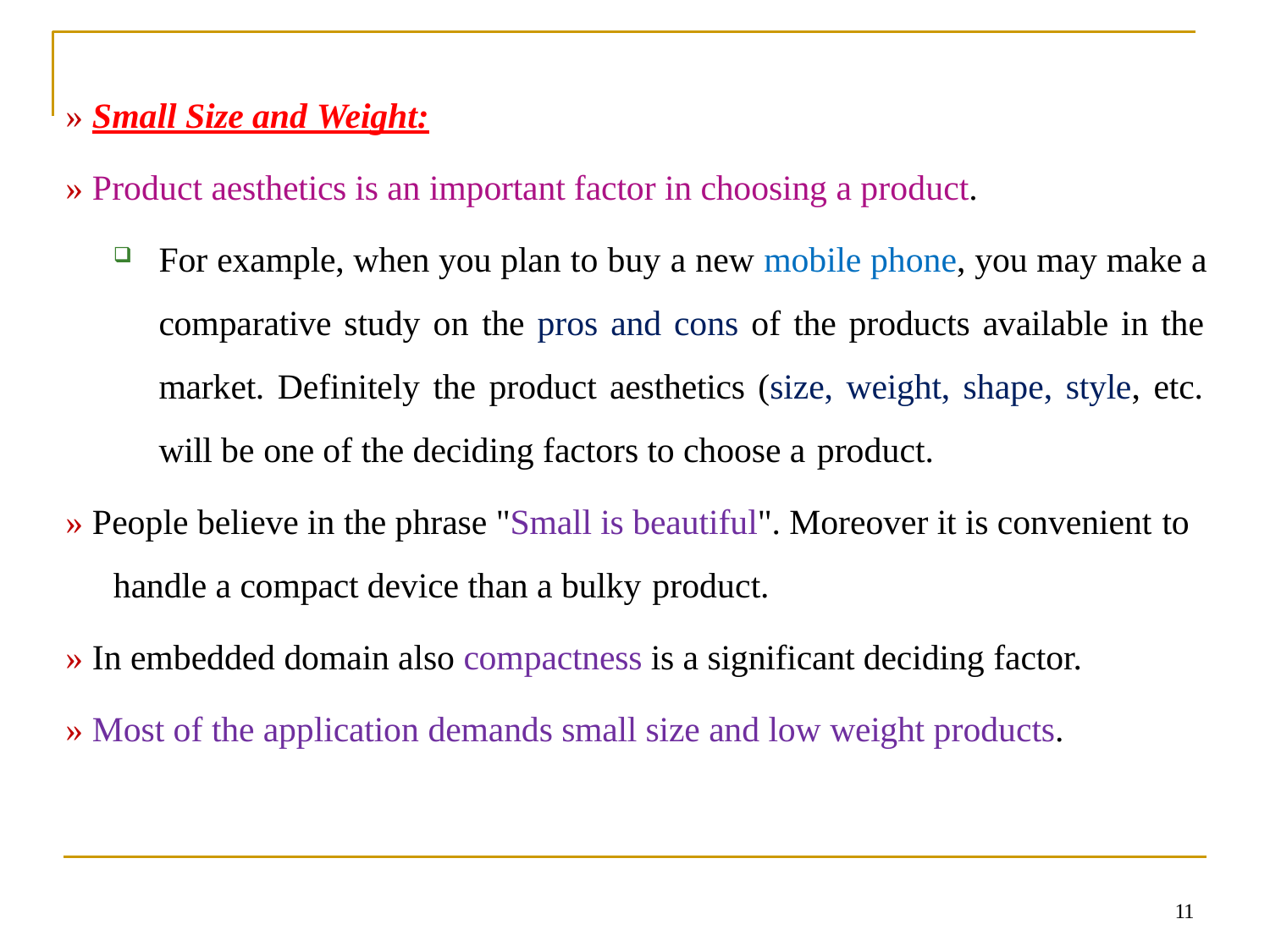

» Small Size and Weight:
» Product aesthetics is an important factor in choosing a product.
For example, when you plan to buy a new mobile phone, you may make a  comparative study on the pros and cons of the products available in the  market. Definitely the product aesthetics (size, weight, shape, style, etc.  will be one of the deciding factors to choose a product.
» People believe in the phrase "Small is beautiful". Moreover it is convenient to
handle a compact device than a bulky product.
» In embedded domain also compactness is a significant deciding factor.
» Most of the application demands small size and low weight products.
11